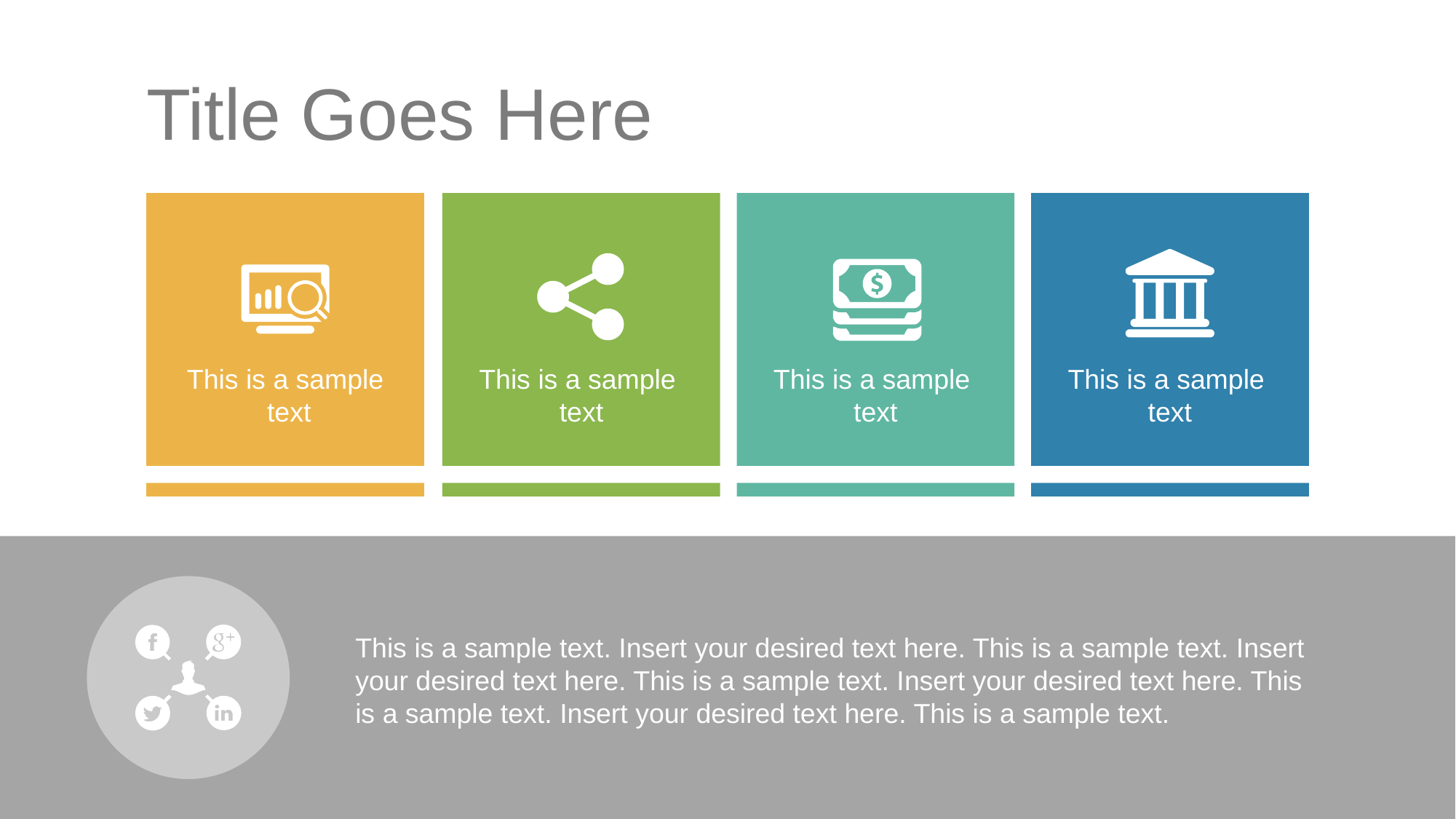

Title Goes Here

This is a sample
 text

This is a sample
text

This is a sample
text

This is a sample
text

This is a sample text. Insert your desired text here. This is a sample text. Insert your desired text here. This is a sample text. Insert your desired text here. This is a sample text. Insert your desired text here. This is a sample text.